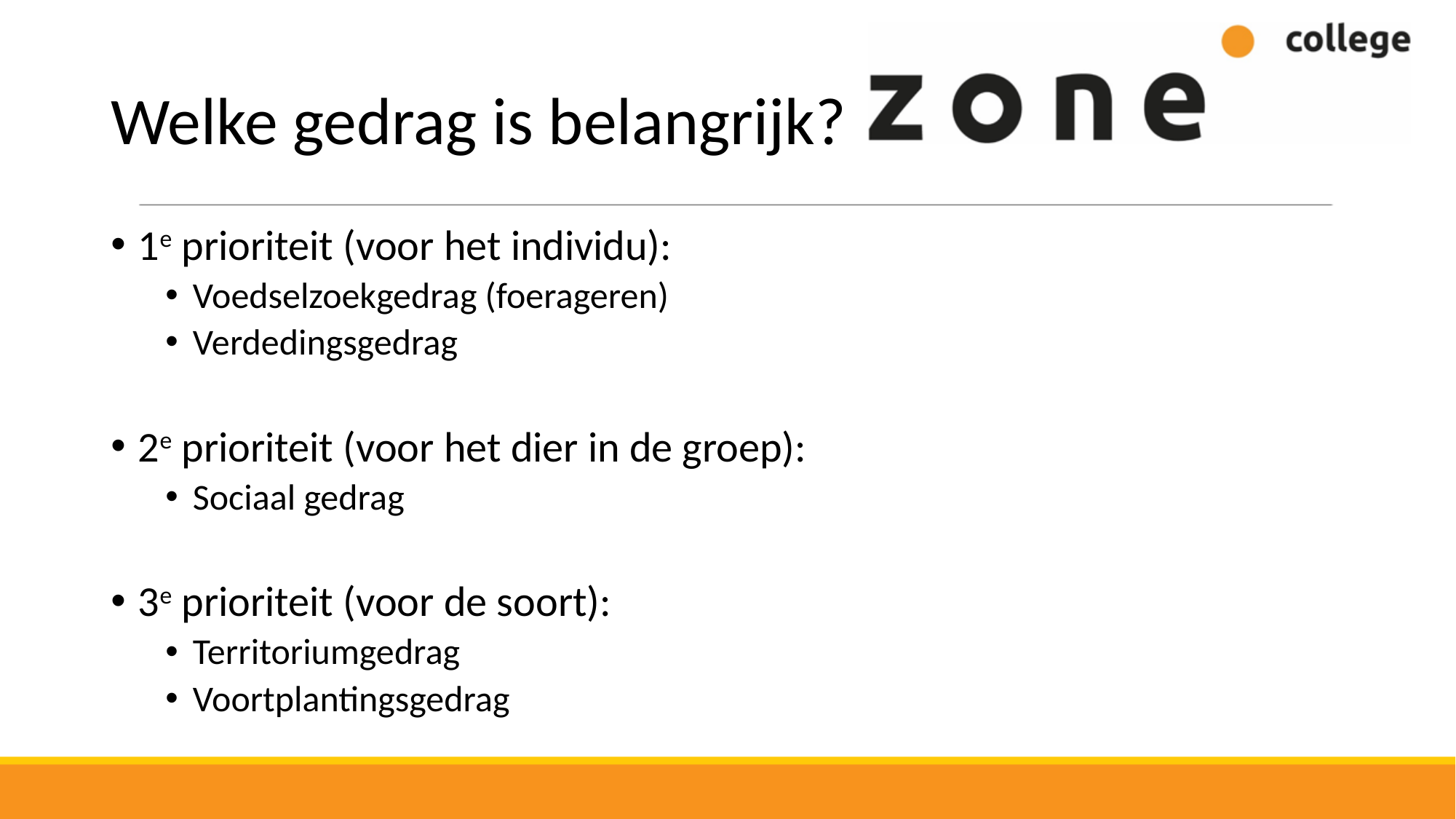

# Welke gedrag is belangrijk?
1e prioriteit (voor het individu):
Voedselzoekgedrag (foerageren)
Verdedingsgedrag

2e prioriteit (voor het dier in de groep):
Sociaal gedrag

3e prioriteit (voor de soort):
Territoriumgedrag
Voortplantingsgedrag